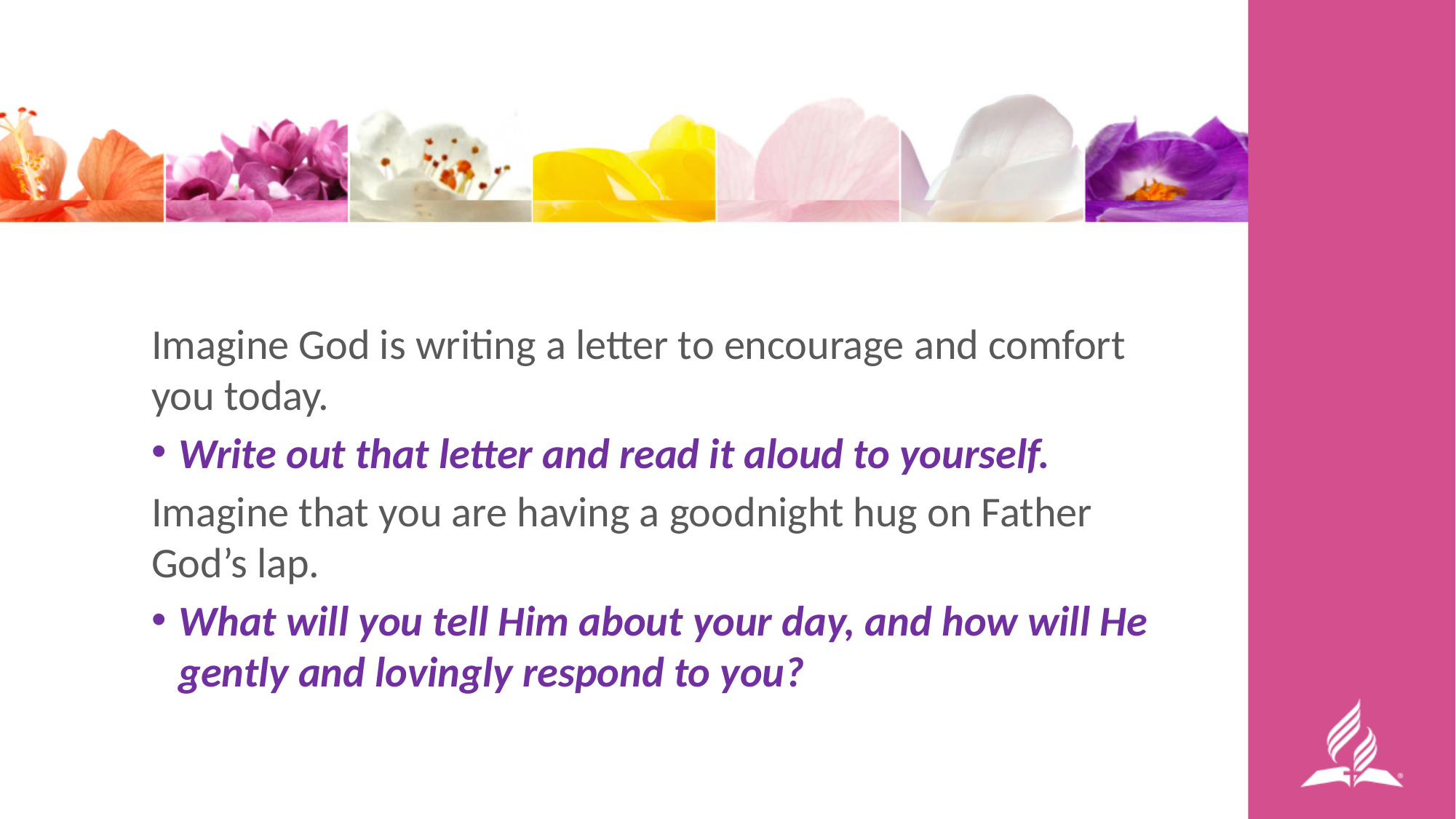

Imagine God is writing a letter to encourage and comfort you today.
Write out that letter and read it aloud to yourself.
Imagine that you are having a goodnight hug on Father God’s lap.
What will you tell Him about your day, and how will He gently and lovingly respond to you?